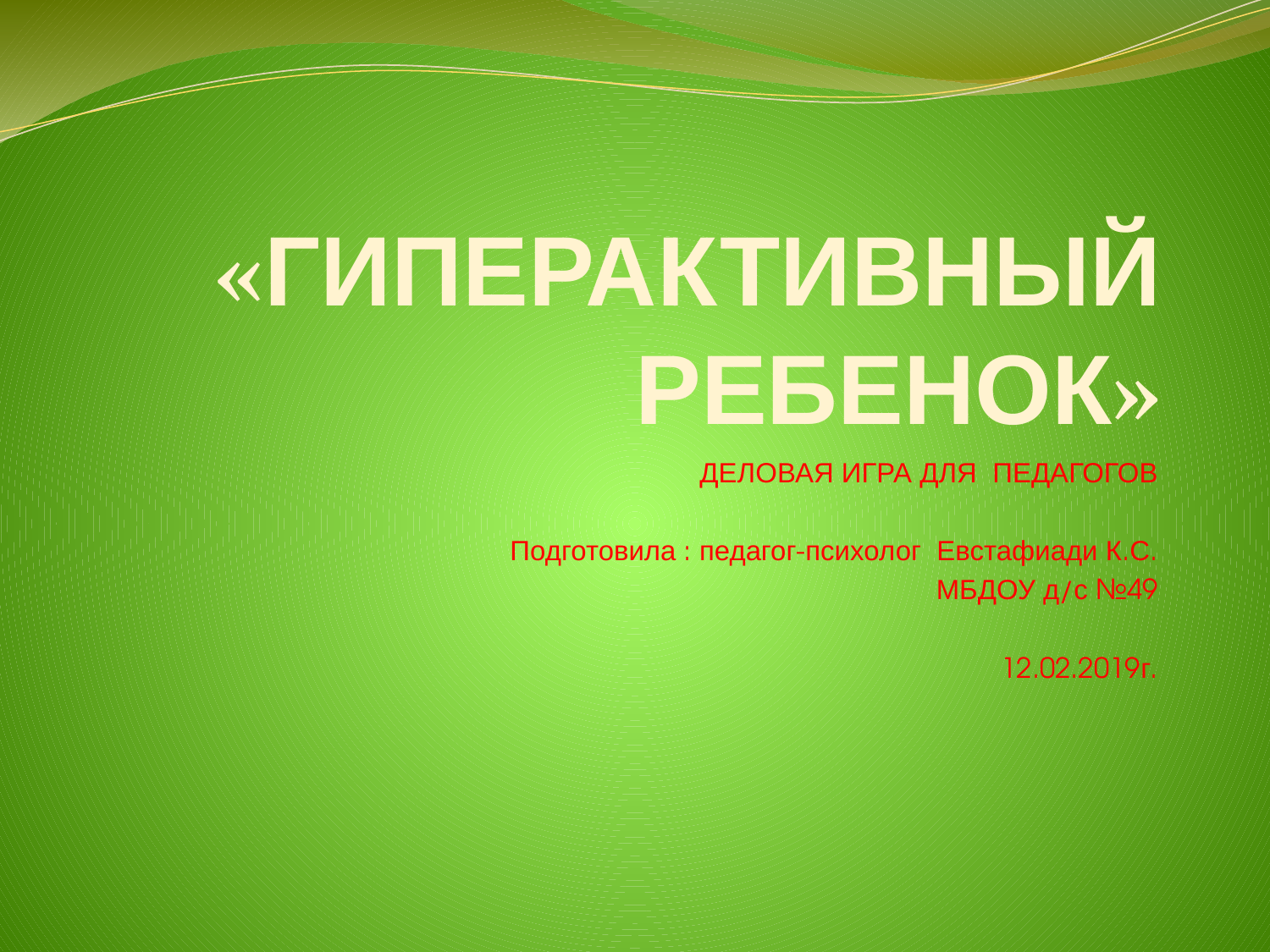

# «ГИПЕРАКТИВНЫЙ РЕБЕНОК»
ДЕЛОВАЯ ИГРА ДЛЯ  ПЕДАГОГОВ

   Подготовила : педагог-психолог  Евстафиади К.С.
МБДОУ д/с №49

12.02.2019г.